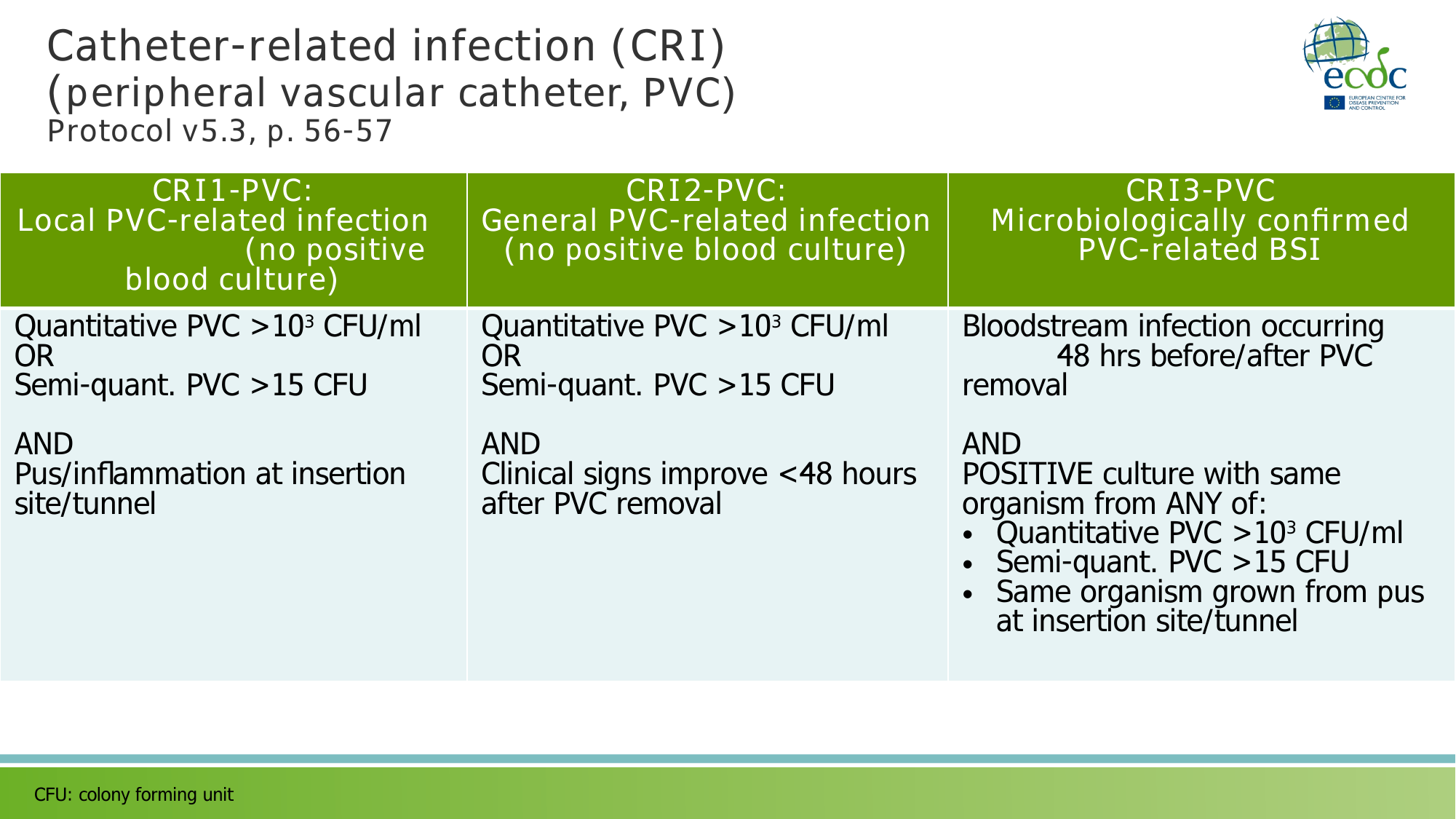

Catheter-related infection (CRI)
(peripheral vascular catheter, PVC)
Protocol v5.3, p. 56-57
| CRI1-PVC: Local PVC-related infection (no positive blood culture) | CRI2-PVC: General PVC-related infection (no positive blood culture) | CRI3-PVC Microbiologically confirmed PVC-related BSI |
| --- | --- | --- |
| Quantitative PVC >103 CFU/ml OR Semi-quant. PVC >15 CFU AND Pus/inflammation at insertion site/tunnel | Quantitative PVC >103 CFU/ml OR Semi-quant. PVC >15 CFU AND Clinical signs improve <48 hours after PVC removal | Bloodstream infection occurring 48 hrs before/after PVC removal AND POSITIVE culture with same organism from ANY of: Quantitative PVC >103 CFU/ml Semi-quant. PVC >15 CFU Same organism grown from pus at insertion site/tunnel |
CFU: colony forming unit